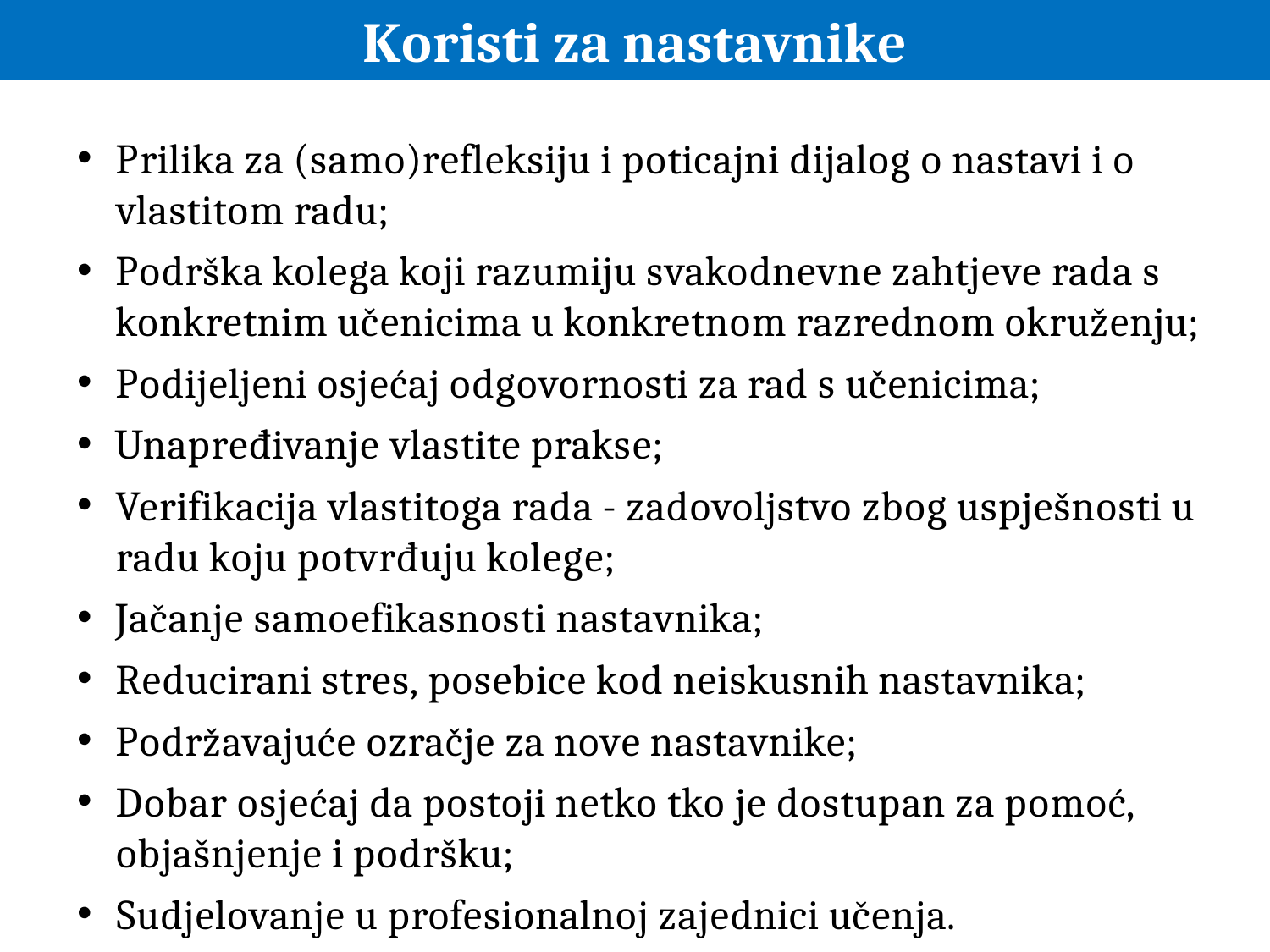

Koristi za nastavnike
Prilika za (samo)refleksiju i poticajni dijalog o nastavi i o vlastitom radu;
Podrška kolega koji razumiju svakodnevne zahtjeve rada s konkretnim učenicima u konkretnom razrednom okruženju;
Podijeljeni osjećaj odgovornosti za rad s učenicima;
Unapređivanje vlastite prakse;
Verifikacija vlastitoga rada - zadovoljstvo zbog uspješnosti u radu koju potvrđuju kolege;
Jačanje samoefikasnosti nastavnika;
Reducirani stres, posebice kod neiskusnih nastavnika;
Podržavajuće ozračje za nove nastavnike;
Dobar osjećaj da postoji netko tko je dostupan za pomoć, objašnjenje i podršku;
Sudjelovanje u profesionalnoj zajednici učenja.